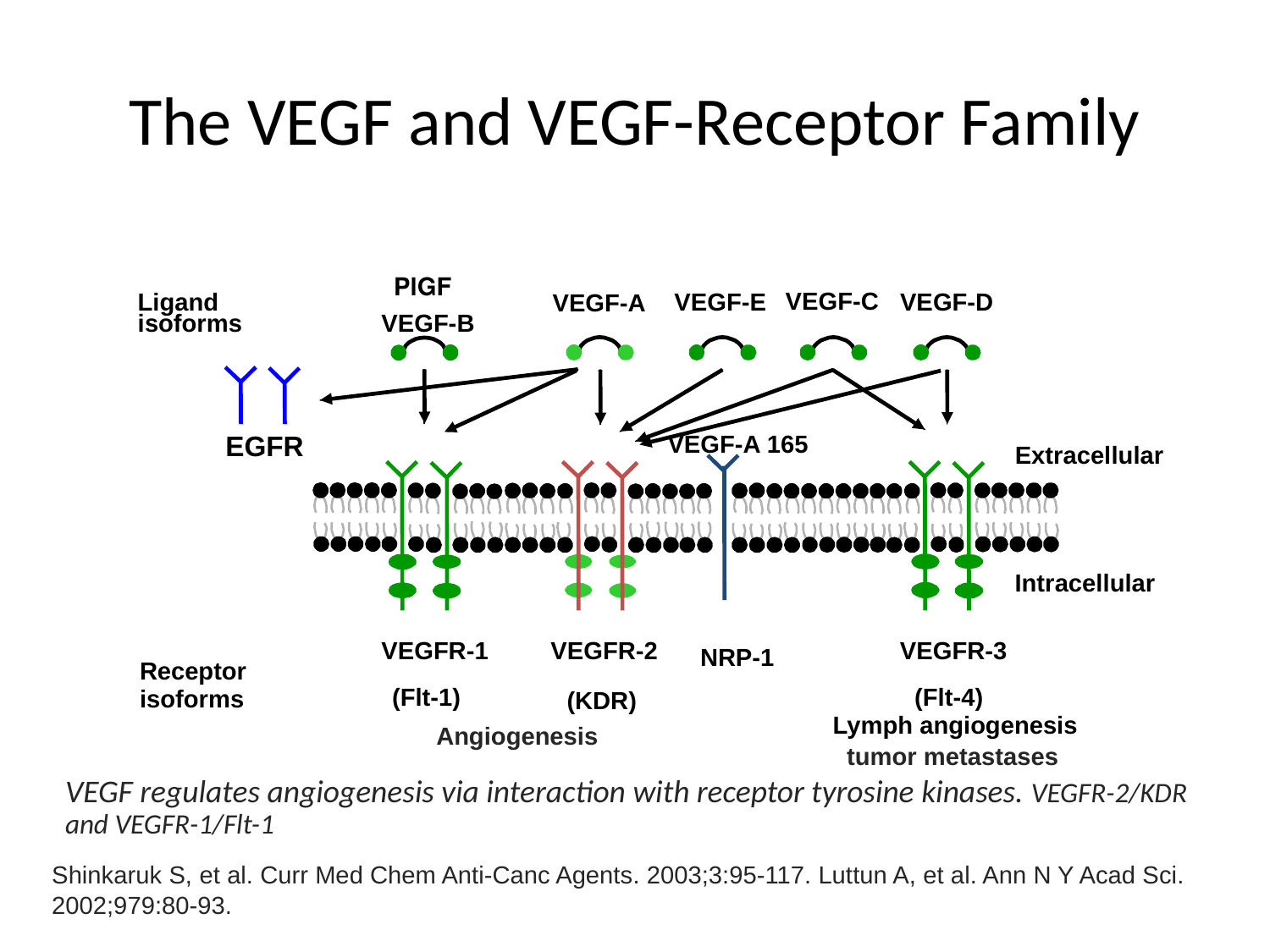

# The VEGF and VEGF-Receptor Family
PlGF
VEGF-C
Ligand
VEGF-E
VEGF-D
VEGF-A
isoforms
VEGF-B

VEGF-A 165
VEGFR-1s
Extracellular

Intracellular

VEGFR-1
VEGFR-2
NRP-1
VEGFR-3
Receptor
(Flt-1)
(Flt-4)
isoforms
(KDR)
Lymph angiogenesis
Angiogenesis
tumor metastases
VEGF regulates angiogenesis via interaction with receptor tyrosine kinases. VEGFR-2/KDR and VEGFR-1/Flt-1
Shinkaruk S, et al. Curr Med Chem Anti-Canc Agents. 2003;3:95-117. Luttun A, et al. Ann N Y Acad Sci. 2002;979:80-93.